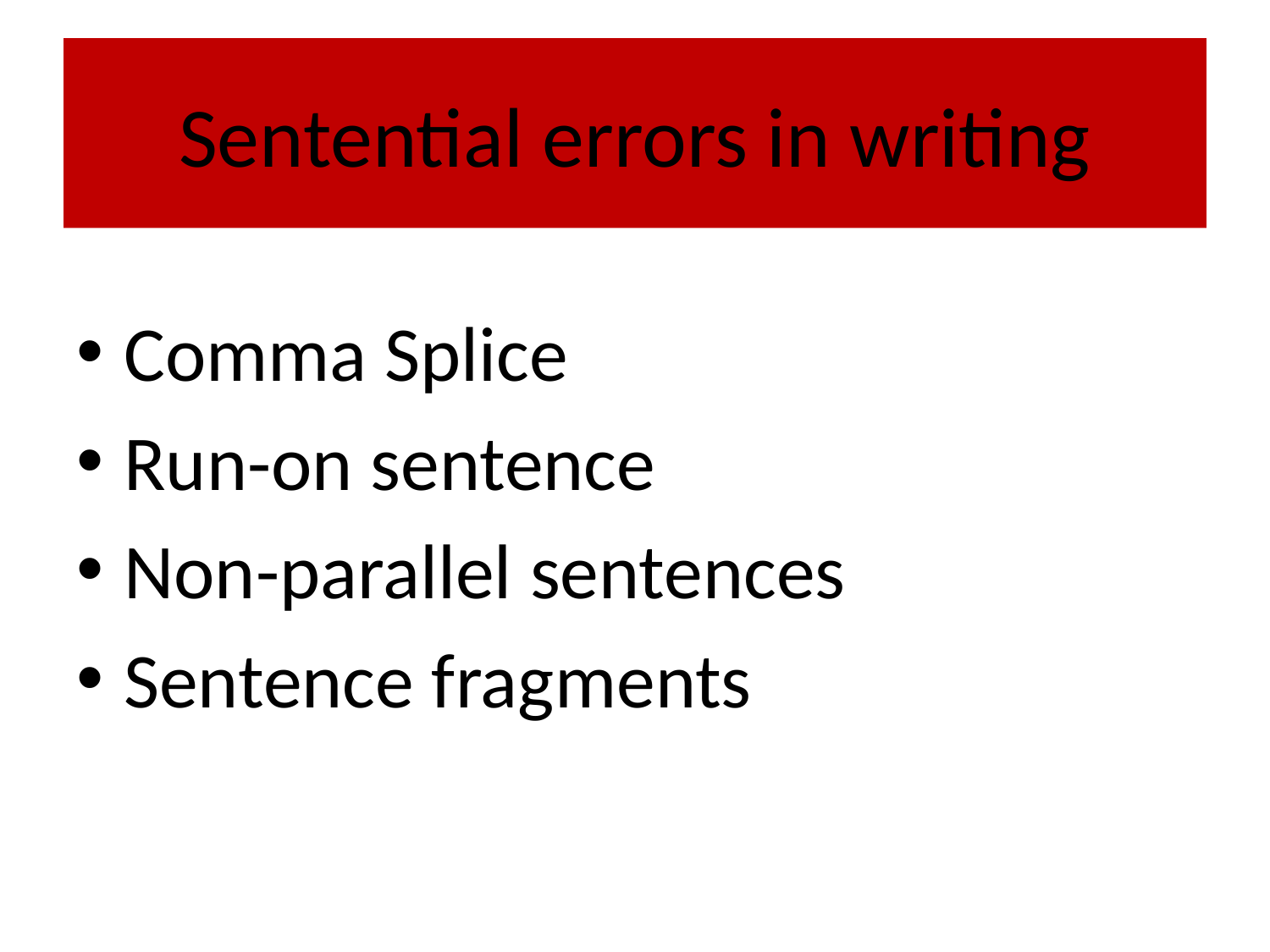

# Sentential errors in writing
Comma Splice
Run-on sentence
Non-parallel sentences
Sentence fragments